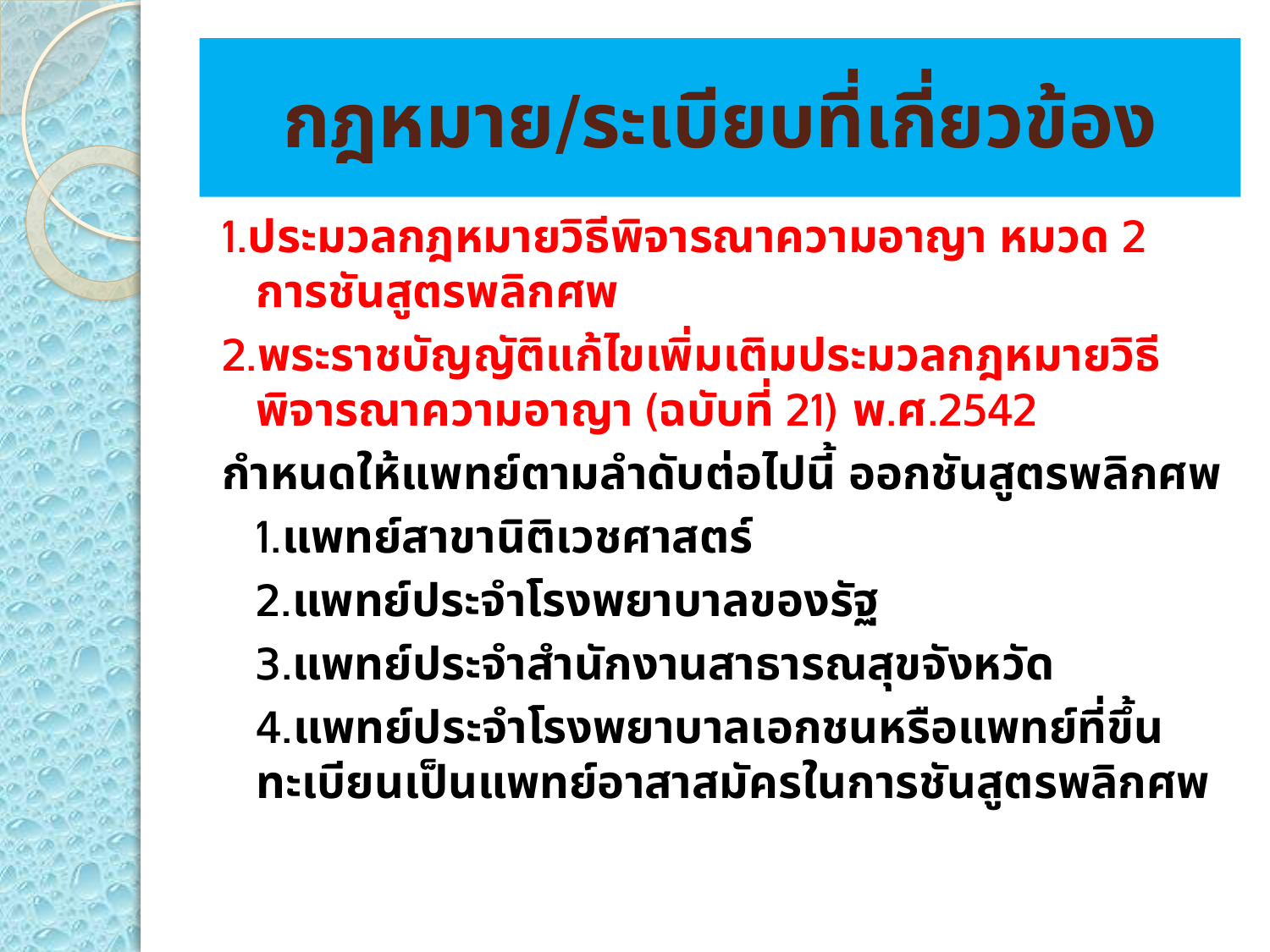

# กฎหมาย/ระเบียบที่เกี่ยวข้อง
1.ประมวลกฎหมายวิธีพิจารณาความอาญา หมวด 2  การชันสูตรพลิกศพ
2.พระราชบัญญัติแก้ไขเพิ่มเติมประมวลกฎหมายวิธีพิจารณาความอาญา (ฉบับที่ 21) พ.ศ.2542
กำหนดให้แพทย์ตามลำดับต่อไปนี้ ออกชันสูตรพลิกศพ
	1.แพทย์สาขานิติเวชศาสตร์
	2.แพทย์ประจำโรงพยาบาลของรัฐ
	3.แพทย์ประจำสำนักงานสาธารณสุขจังหวัด
	4.แพทย์ประจำโรงพยาบาลเอกชนหรือแพทย์ที่ขึ้นทะเบียนเป็นแพทย์อาสาสมัครในการชันสูตรพลิกศพ